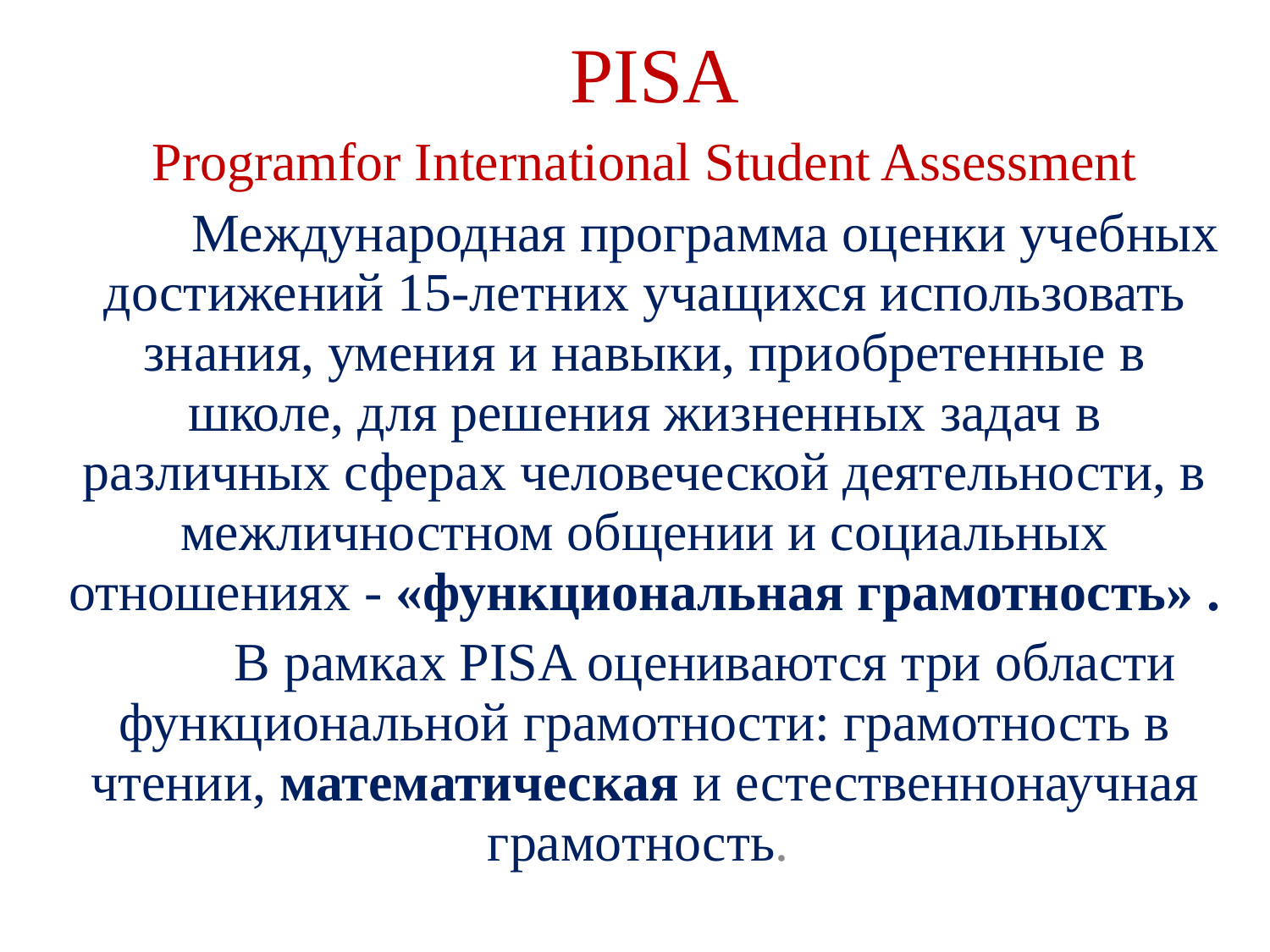

# PISA
Programfor International Student Assessment
	Международная программа оценки учебных достижений 15-летних учащихся использовать знания, умения и навыки, приобретенные в школе, для решения жизненных задач в различных сферах человеческой деятельности, в межличностном общении и социальных отношениях - «функциональная грамотность» .
	В рамках PISA оцениваются три области функциональной грамотности: грамотность в чтении, математическая и естественнонаучная грамотность.